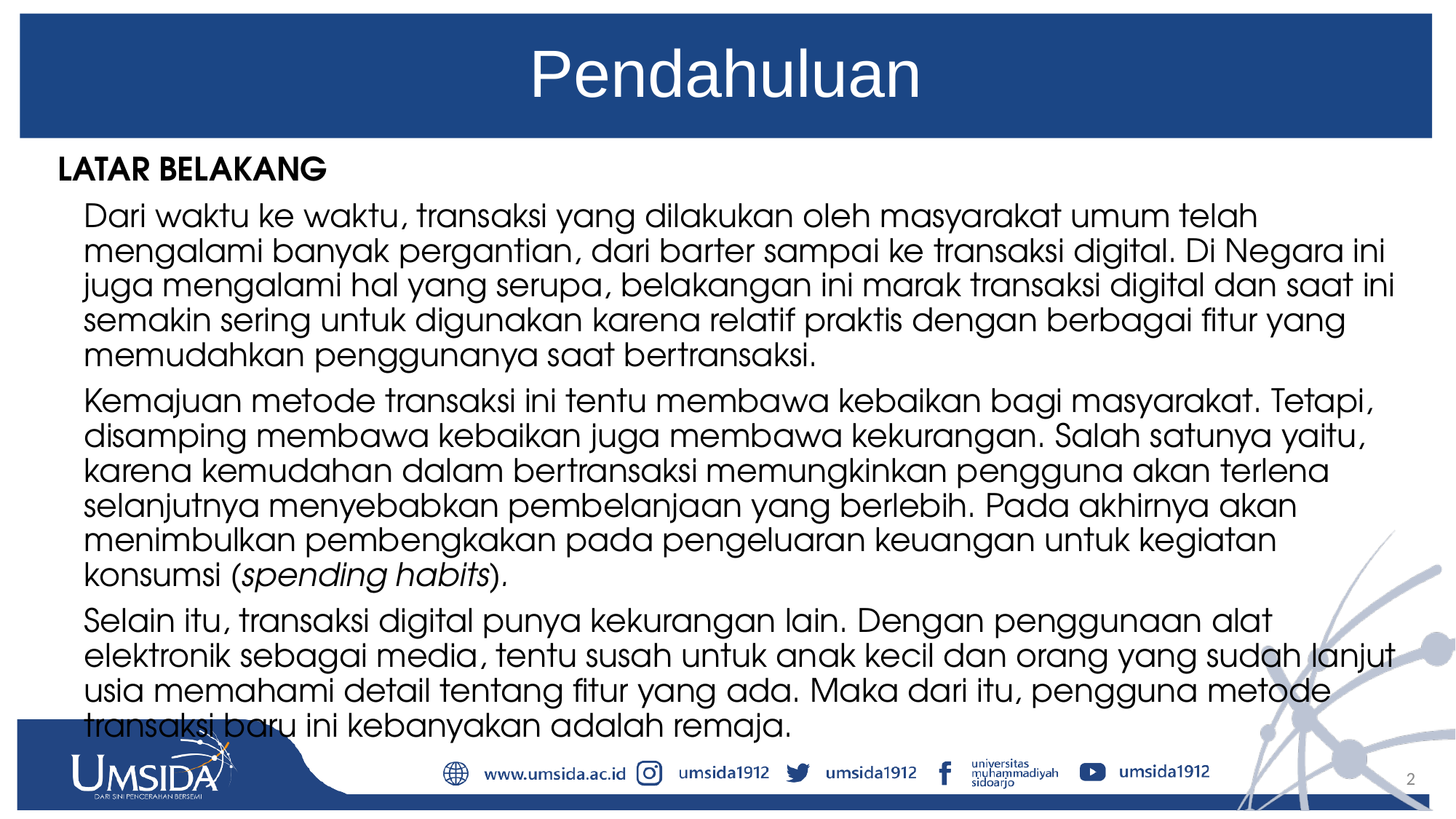

# Pendahuluan
LATAR BELAKANG
		Dari waktu ke waktu, transaksi yang dilakukan oleh masyarakat umum telah mengalami banyak pergantian, dari barter sampai ke transaksi digital. Di Negara ini juga mengalami hal yang serupa, belakangan ini marak transaksi digital dan saat ini semakin sering untuk digunakan karena relatif praktis dengan berbagai fitur yang memudahkan penggunanya saat bertransaksi.
		Kemajuan metode transaksi ini tentu membawa kebaikan bagi masyarakat. Tetapi, disamping membawa kebaikan juga membawa kekurangan. Salah satunya yaitu, karena kemudahan dalam bertransaksi memungkinkan pengguna akan terlena selanjutnya menyebabkan pembelanjaan yang berlebih. Pada akhirnya akan menimbulkan pembengkakan pada pengeluaran keuangan untuk kegiatan konsumsi (spending habits).
		Selain itu, transaksi digital punya kekurangan lain. Dengan penggunaan alat elektronik sebagai media, tentu susah untuk anak kecil dan orang yang sudah lanjut usia memahami detail tentang fitur yang ada. Maka dari itu, pengguna metode transaksi baru ini kebanyakan adalah remaja.